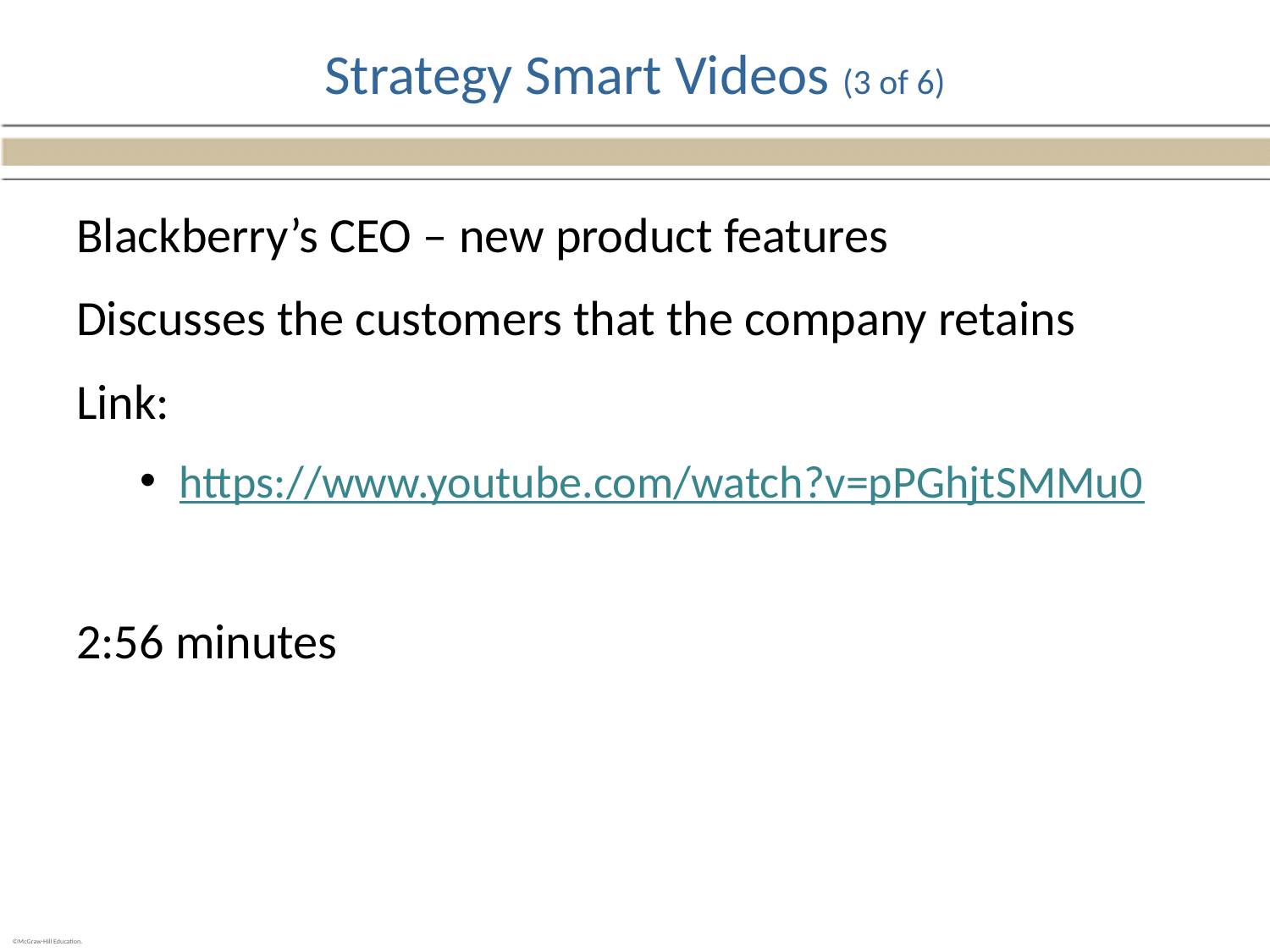

# Strategy Smart Videos (3 of 6)
Blackberry’s CEO – new product features
Discusses the customers that the company retains
Link:
https://www.youtube.com/watch?v=pPGhjtSMMu0

2:56 minutes